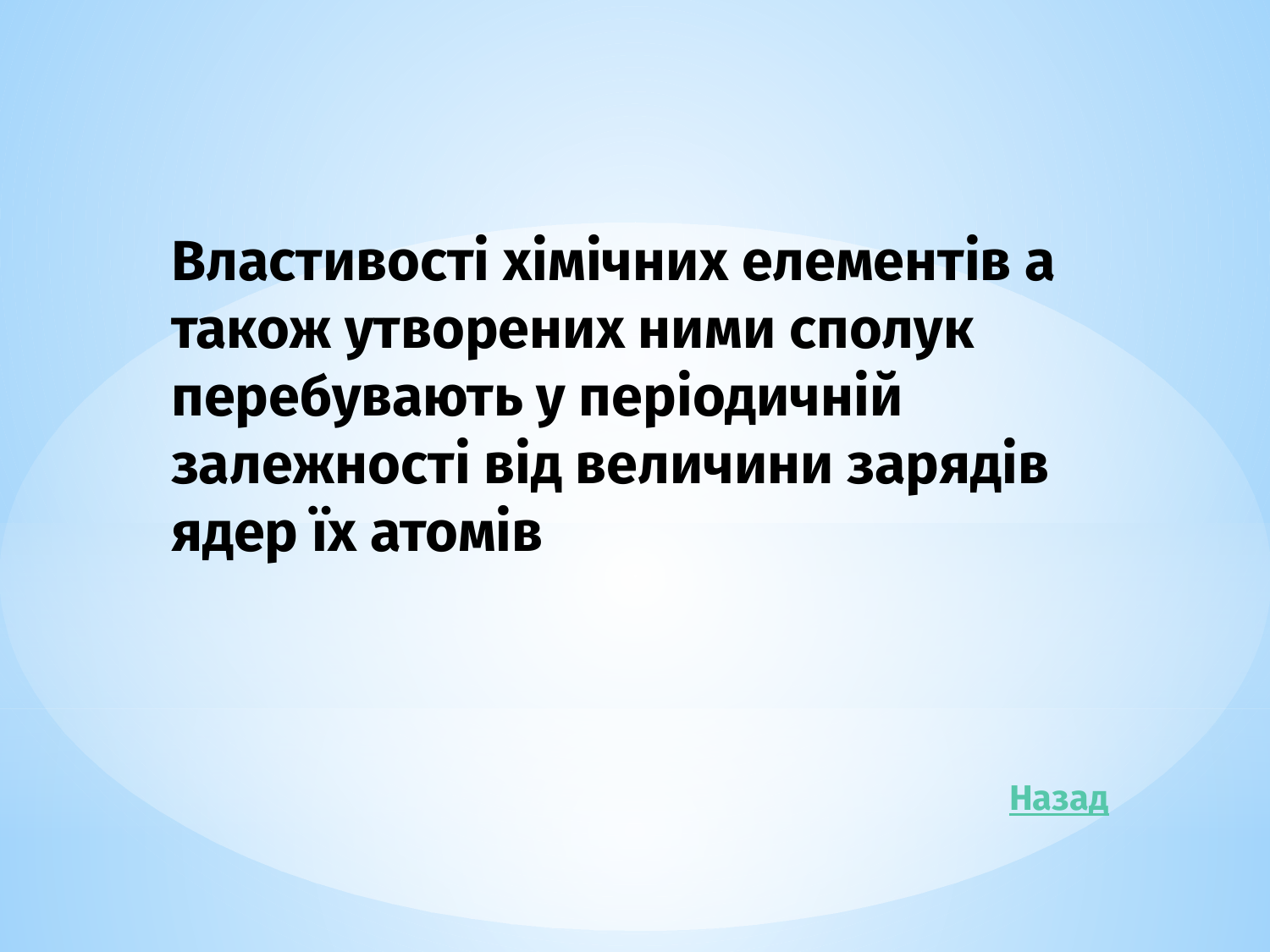

Властивості хімічних елементів а також утворених ними сполук перебувають у періодичній залежності від величини зарядів ядер їх атомів

Назад